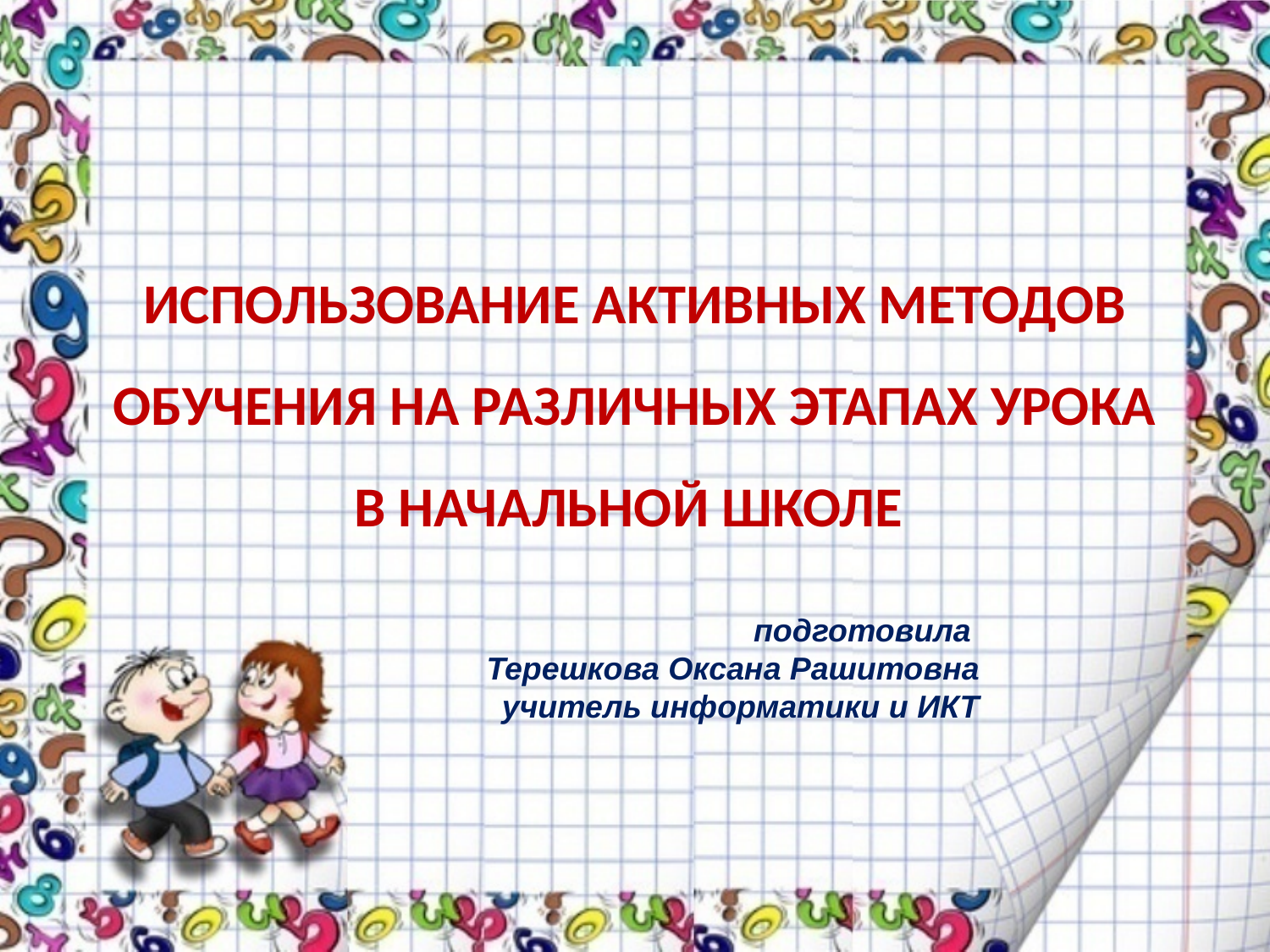

# ИСПОЛЬЗОВАНИЕ АКТИВНЫХ МЕТОДОВ ОБУЧЕНИЯ НА РАЗЛИЧНЫХ ЭТАПАХ УРОКА В НАЧАЛЬНОЙ ШКОЛЕ

 подготовила
Терешкова Оксана Рашитовна
учитель информатики и ИКТ